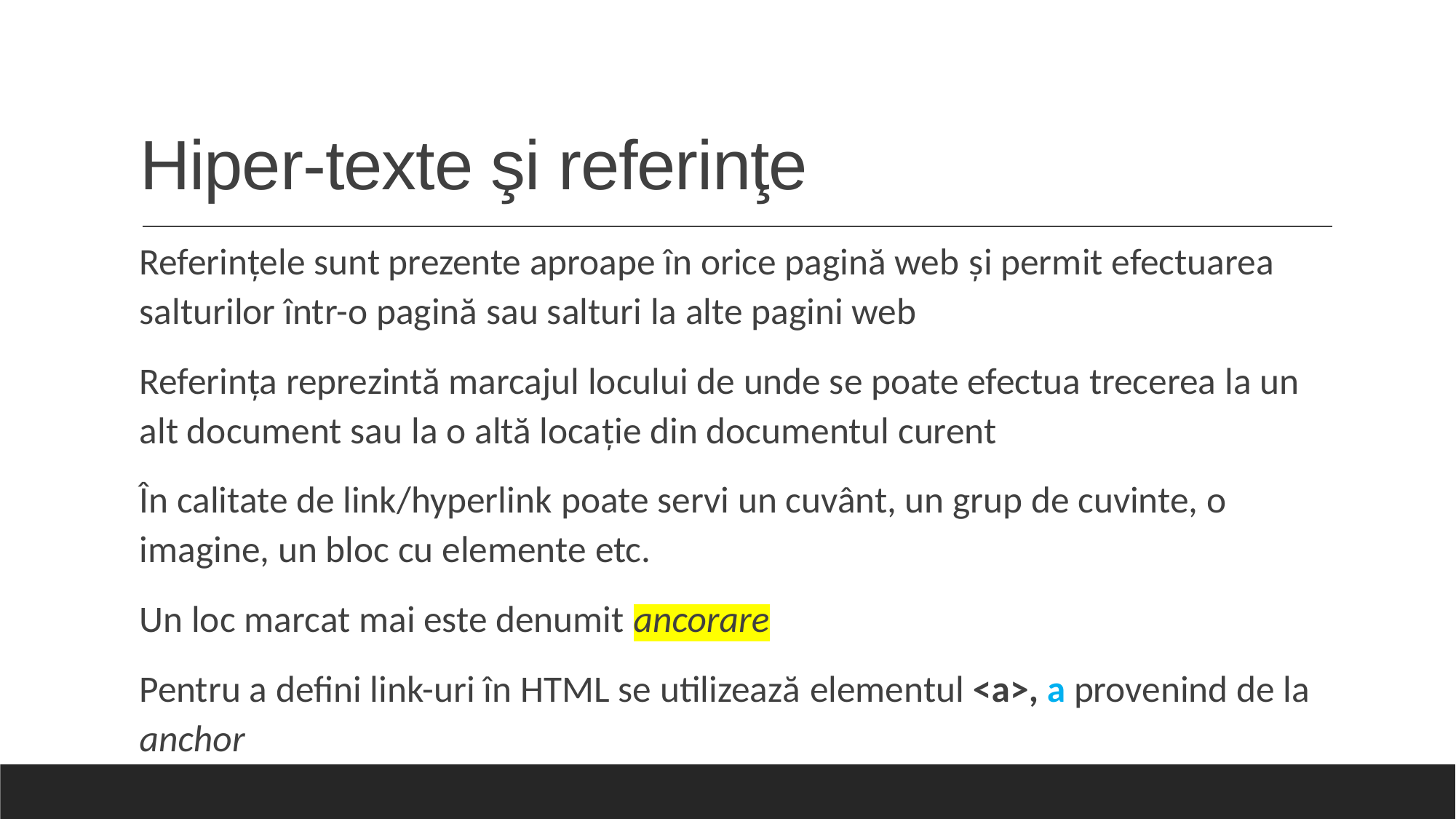

# Hiper-texte şi referinţe
Referinţele sunt prezente aproape în orice pagină web şi permit efectuarea salturilor într-o pagină sau salturi la alte pagini web
Referinţa reprezintă marcajul locului de unde se poate efectua trecerea la un alt document sau la o altă locaţie din documentul curent
În calitate de link/hyperlink poate servi un cuvânt, un grup de cuvinte, o imagine, un bloc cu elemente etc.
Un loc marcat mai este denumit ancorare
Pentru a defini link-uri în HTML se utilizează elementul <a>, a provenind de la anchor